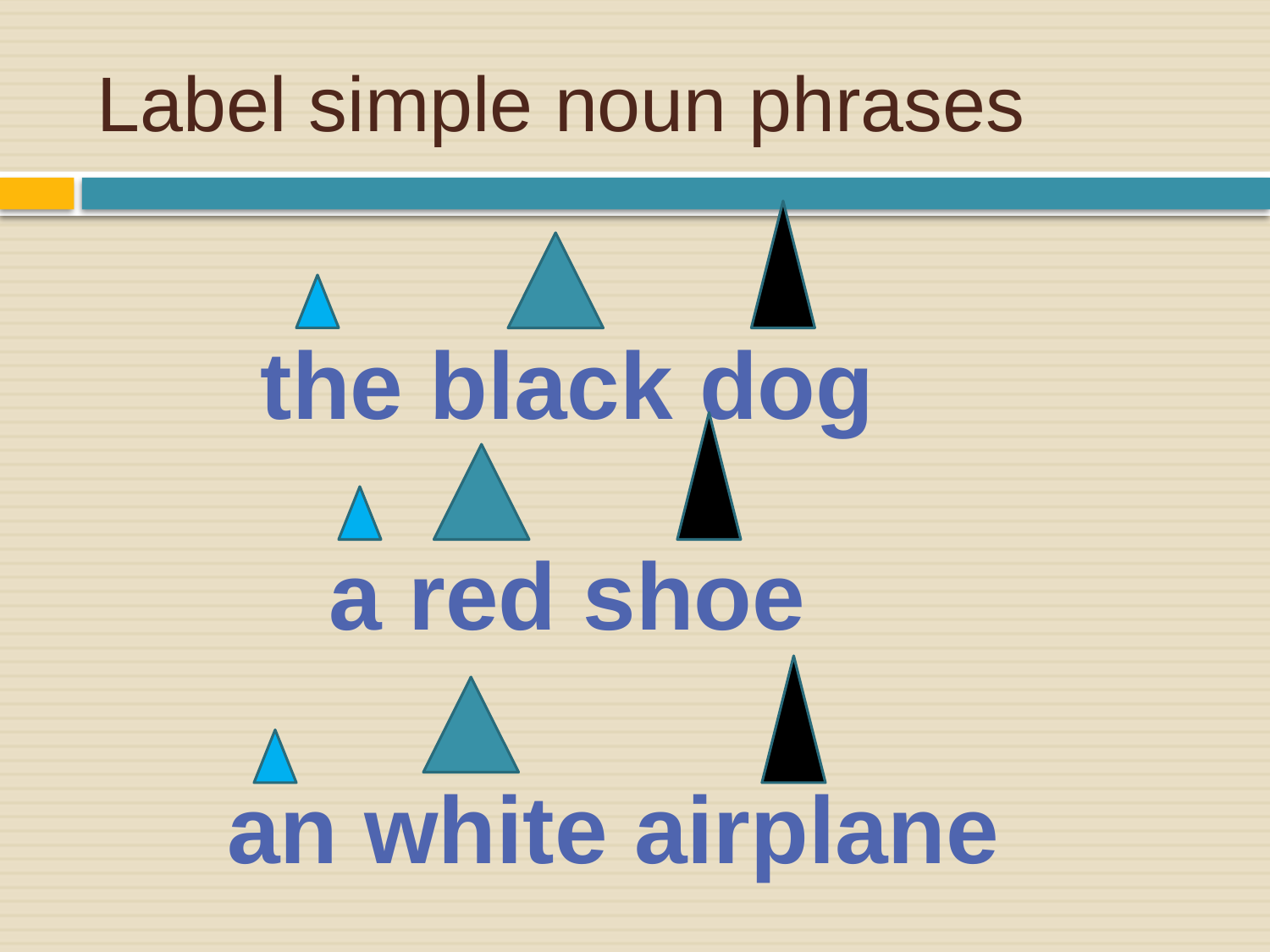

# Label simple noun phrases

the black dog

a red shoe

an white airplane